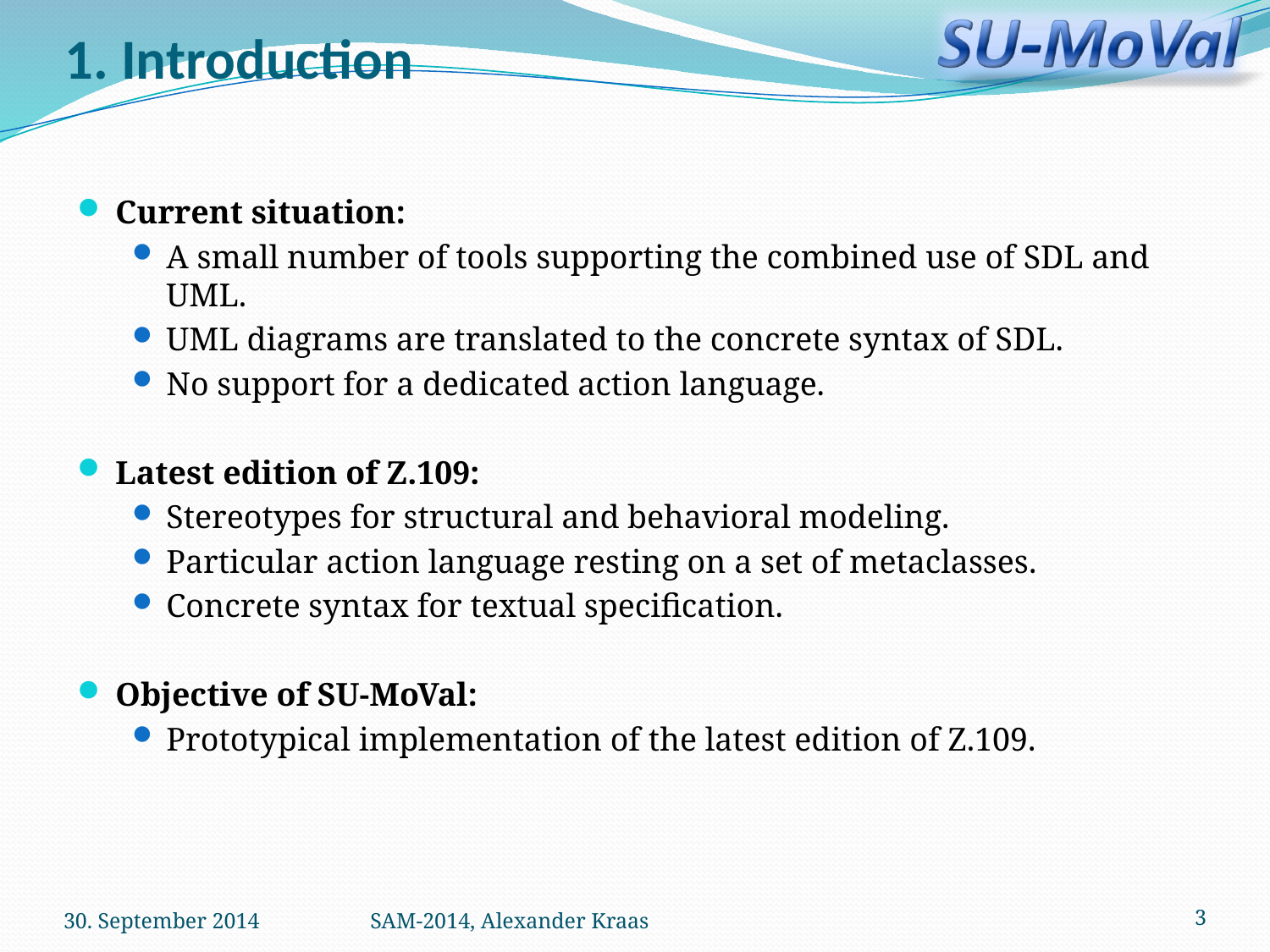

# 1. Introduction
Current situation:
A small number of tools supporting the combined use of SDL and UML.
UML diagrams are translated to the concrete syntax of SDL.
No support for a dedicated action language.

Latest edition of Z.109:
Stereotypes for structural and behavioral modeling.
Particular action language resting on a set of metaclasses.
Concrete syntax for textual specification.

Objective of SU-MoVal:
Prototypical implementation of the latest edition of Z.109.
30. September 2014
SAM-2014, Alexander Kraas
3